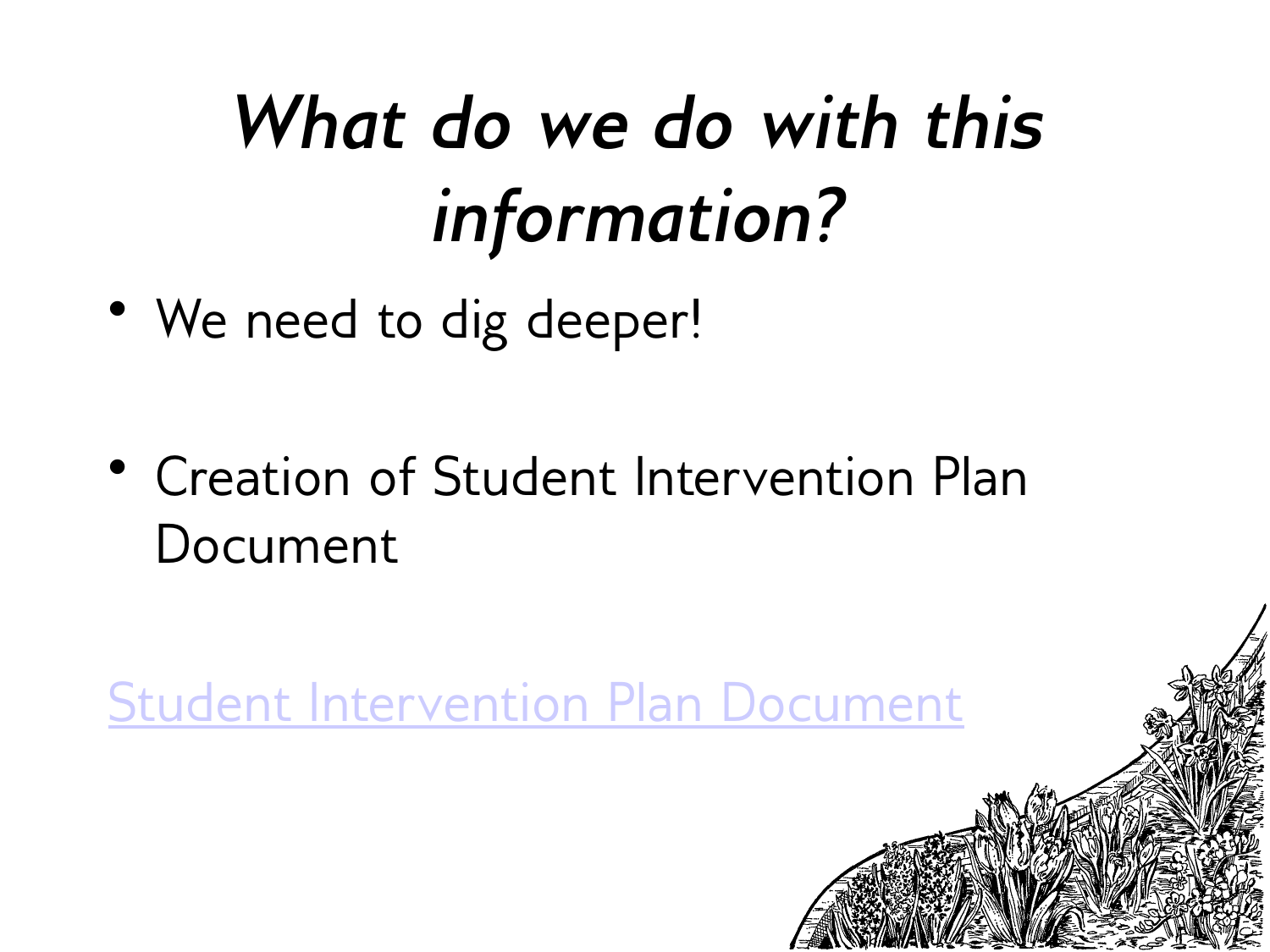

# What do we do with this information?
We need to dig deeper!

Creation of Student Intervention Plan Document

Student Intervention Plan Document